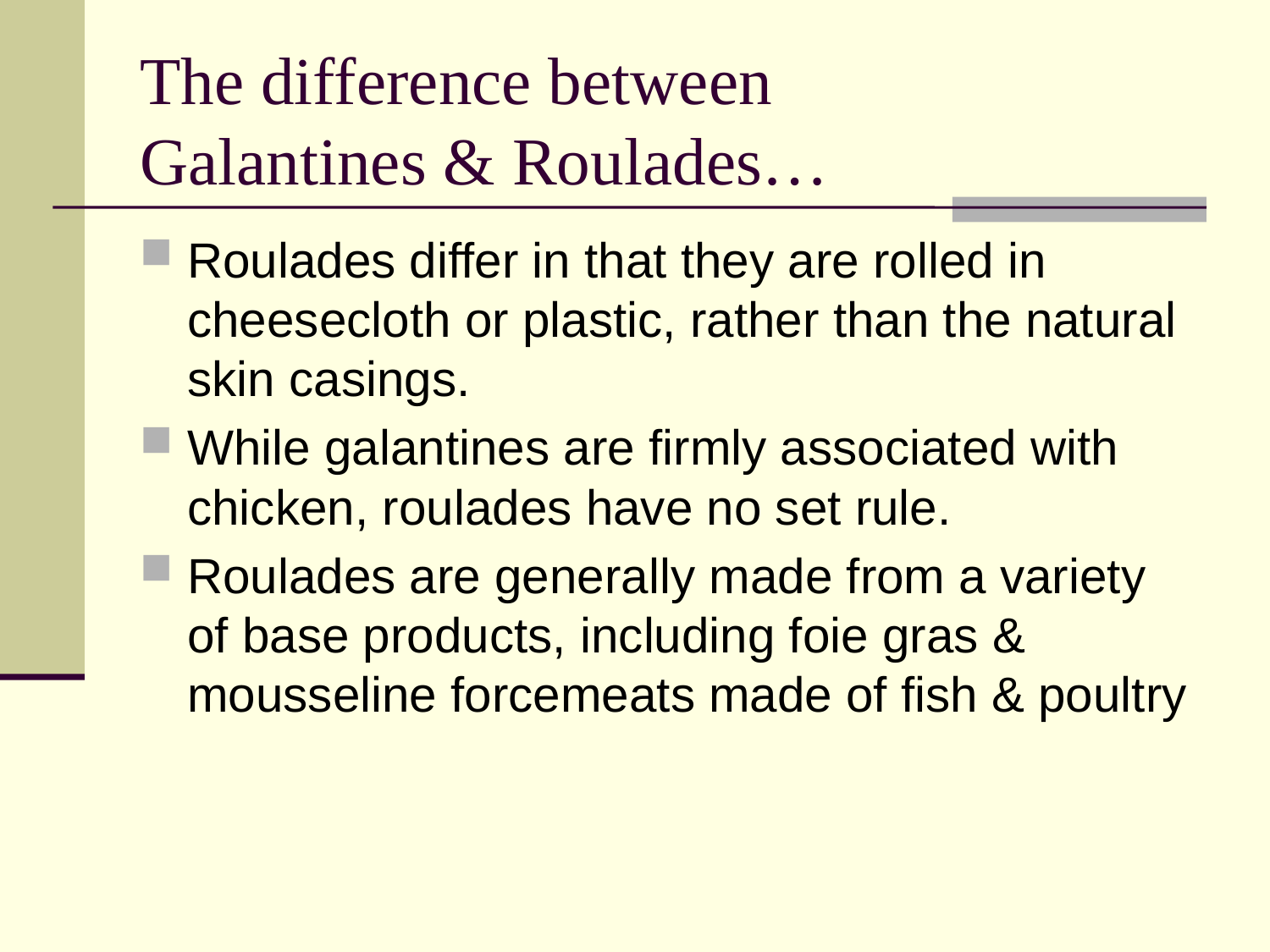

# The difference between Galantines & Roulades…
Roulades differ in that they are rolled in cheesecloth or plastic, rather than the natural skin casings.
While galantines are firmly associated with chicken, roulades have no set rule.
Roulades are generally made from a variety of base products, including foie gras & mousseline forcemeats made of fish & poultry